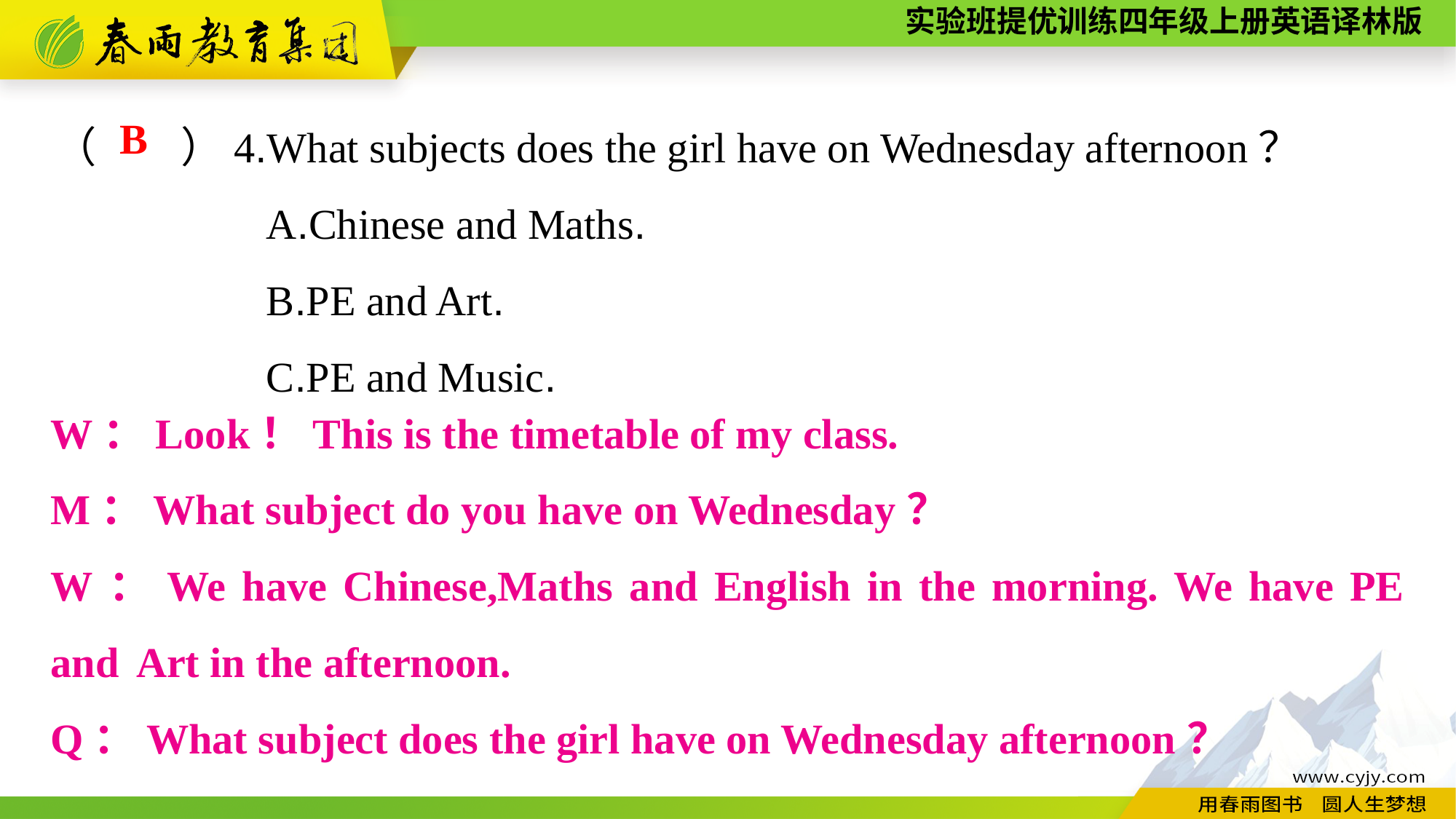

（　　）4.What subjects does the girl have on Wednesday afternoon？
A.Chinese and Maths.
B.PE and Art.
C.PE and Music.
B
W：Look！This is the timetable of my class.
M：What subject do you have on Wednesday？
W：We have Chinese,Maths and English in the morning. We have PE and 	Art in the afternoon.
Q：What subject does the girl have on Wednesday afternoon？